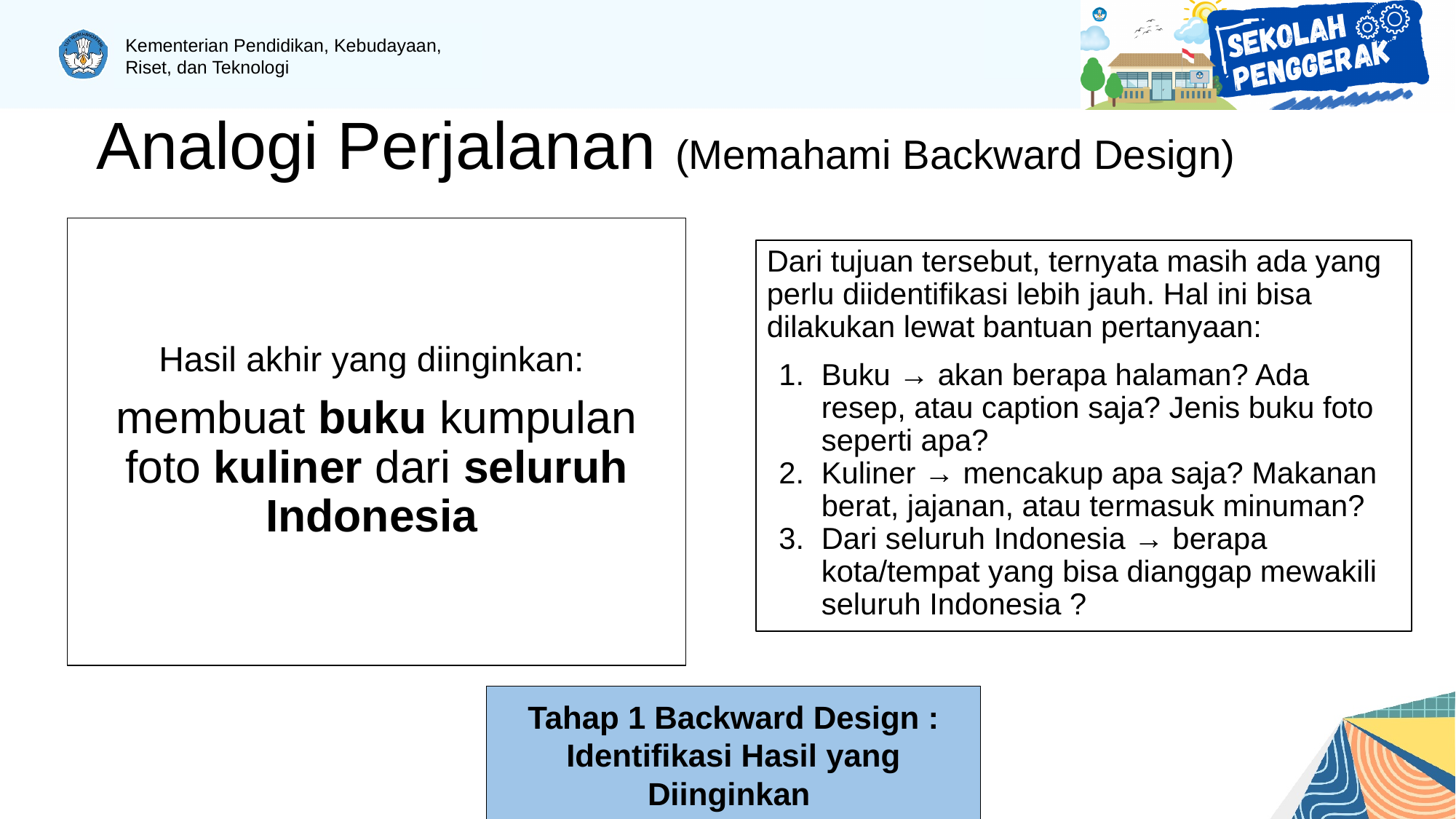

# Analogi Perjalanan (Memahami Backward Design)
Hasil akhir yang diinginkan:
membuat buku kumpulan foto kuliner dari seluruh Indonesia
Dari tujuan tersebut, ternyata masih ada yang perlu diidentifikasi lebih jauh. Hal ini bisa dilakukan lewat bantuan pertanyaan:
Buku → akan berapa halaman? Ada resep, atau caption saja? Jenis buku foto seperti apa?
Kuliner → mencakup apa saja? Makanan berat, jajanan, atau termasuk minuman?
Dari seluruh Indonesia → berapa kota/tempat yang bisa dianggap mewakili seluruh Indonesia ?
Tahap 1 Backward Design : Identifikasi Hasil yang Diinginkan